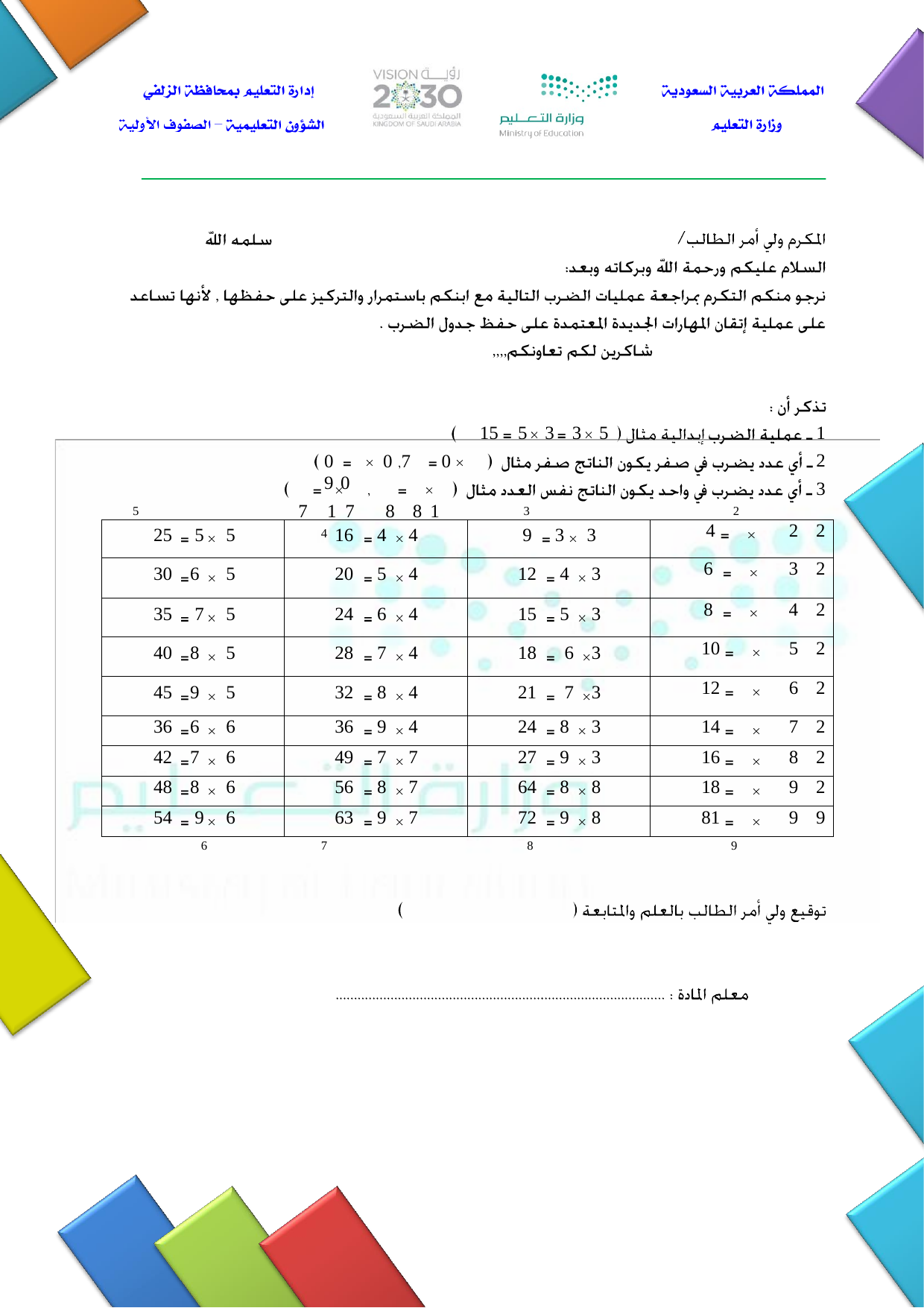

1
2
3
15	5	3	3	5

0	0 7	0	9 0
7	1 7	8	8 1
4

5
3
2
| 25 5 5 | 16 4 4 | 9 3 3 | 4 2 2 |
| --- | --- | --- | --- |
| 30 6 5 | 20 5 4 | 12 4 3 | 6 3 2 |
| 35 7 5 | 24 6 4 | 15 5 3 | 8 4 2 |
| 40 8 5 | 28 7 4 | 18 6 3 | 10 5 2 |
| 45 9 5 | 32 8 4 | 21 7 3 | 12 6 2 |
| 36 6 6 | 36 9 4 | 24 8 3 | 14 7 2 |
| 42 7 6 | 49 7 7 | 27 9 3 | 16 8 2 |
| 48 8 6 | 56 8 7 | 64 8 8 | 18 9 2 |
| 54 9 6 | 63 9 7 | 72 9 8 | 81 9 9 |

6
7
8
9